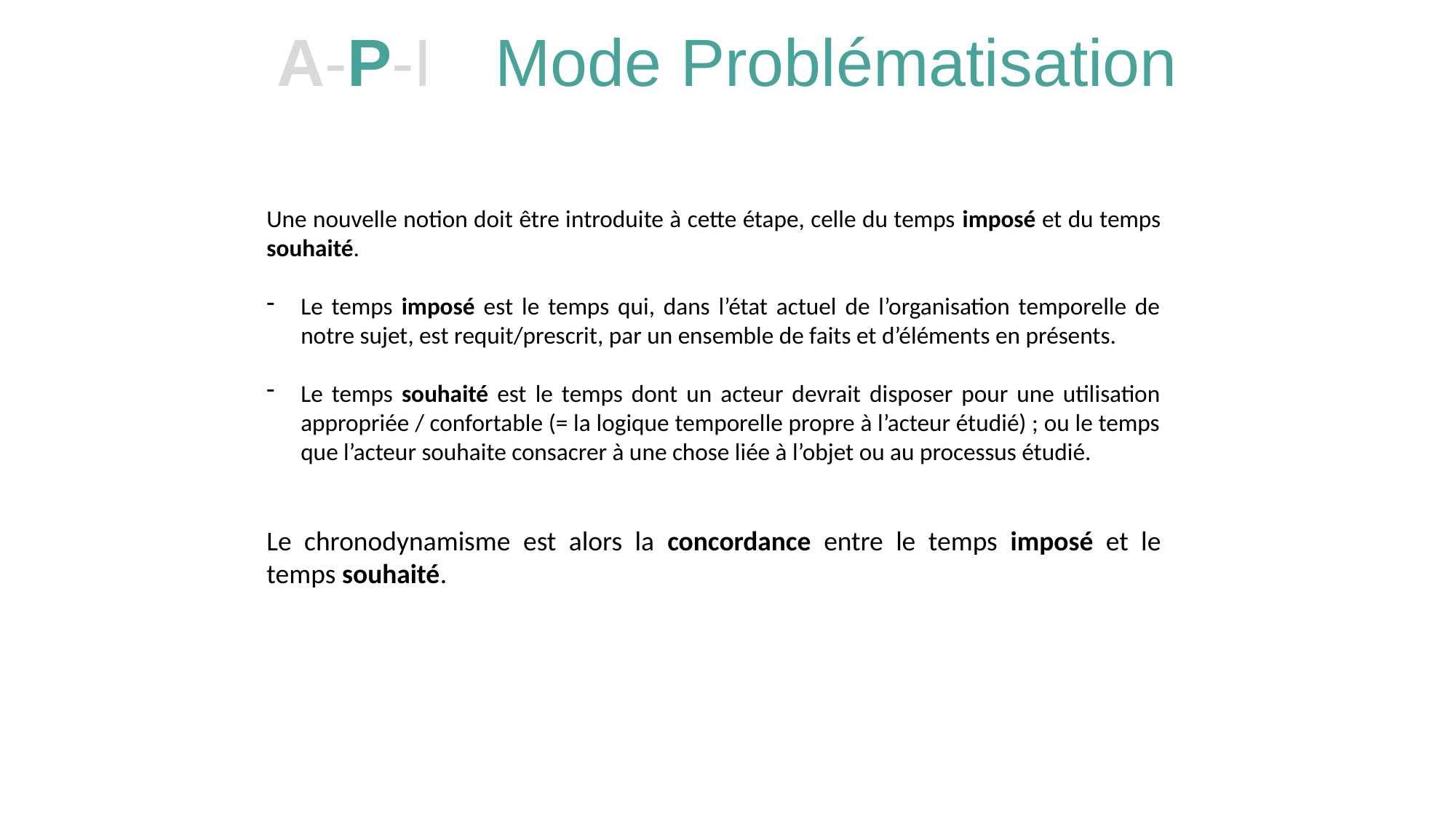

A-P-I	Mode Problématisation
Une nouvelle notion doit être introduite à cette étape, celle du temps imposé et du temps souhaité.

Le temps imposé est le temps qui, dans l’état actuel de l’organisation temporelle de notre sujet, est requit/prescrit, par un ensemble de faits et d’éléments en présents.

Le temps souhaité est le temps dont un acteur devrait disposer pour une utilisation appropriée / confortable (= la logique temporelle propre à l’acteur étudié) ; ou le temps que l’acteur souhaite consacrer à une chose liée à l’objet ou au processus étudié.

Le chronodynamisme est alors la concordance entre le temps imposé et le temps souhaité.